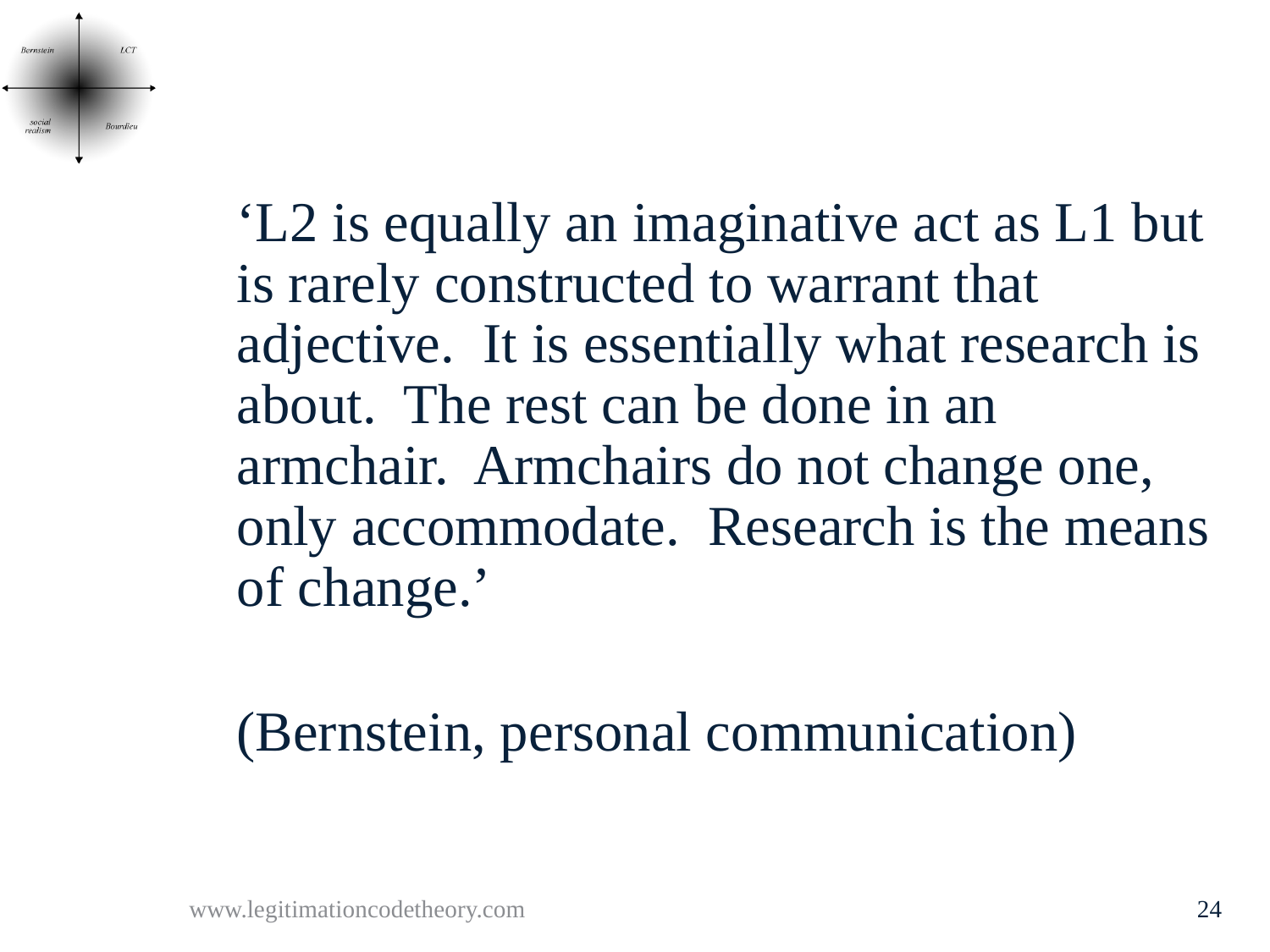

#

	‘L2 is equally an imaginative act as L1 but is rarely constructed to warrant that adjective.  It is essentially what research is about.  The rest can be done in an armchair.  Armchairs do not change one, only accommodate.  Research is the means of change.’

	(Bernstein, personal communication)
www.legitimationcodetheory.com
24